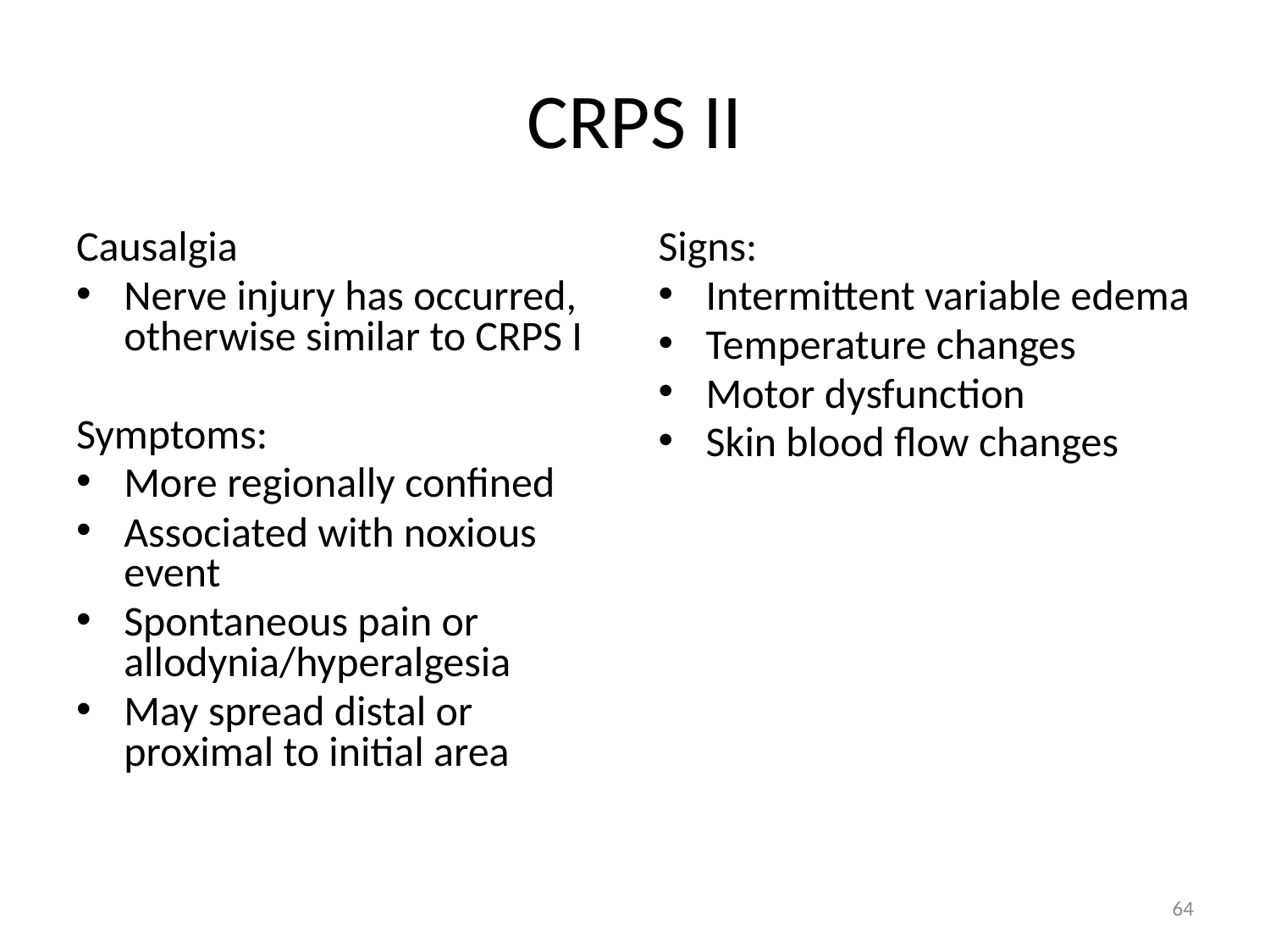

# CRPS II
Causalgia
Nerve injury has occurred, otherwise similar to CRPS I

Symptoms:
More regionally confined
Associated with noxious event
Spontaneous pain or allodynia/hyperalgesia
May spread distal or proximal to initial area
Signs:
Intermittent variable edema
Temperature changes
Motor dysfunction
Skin blood flow changes

64